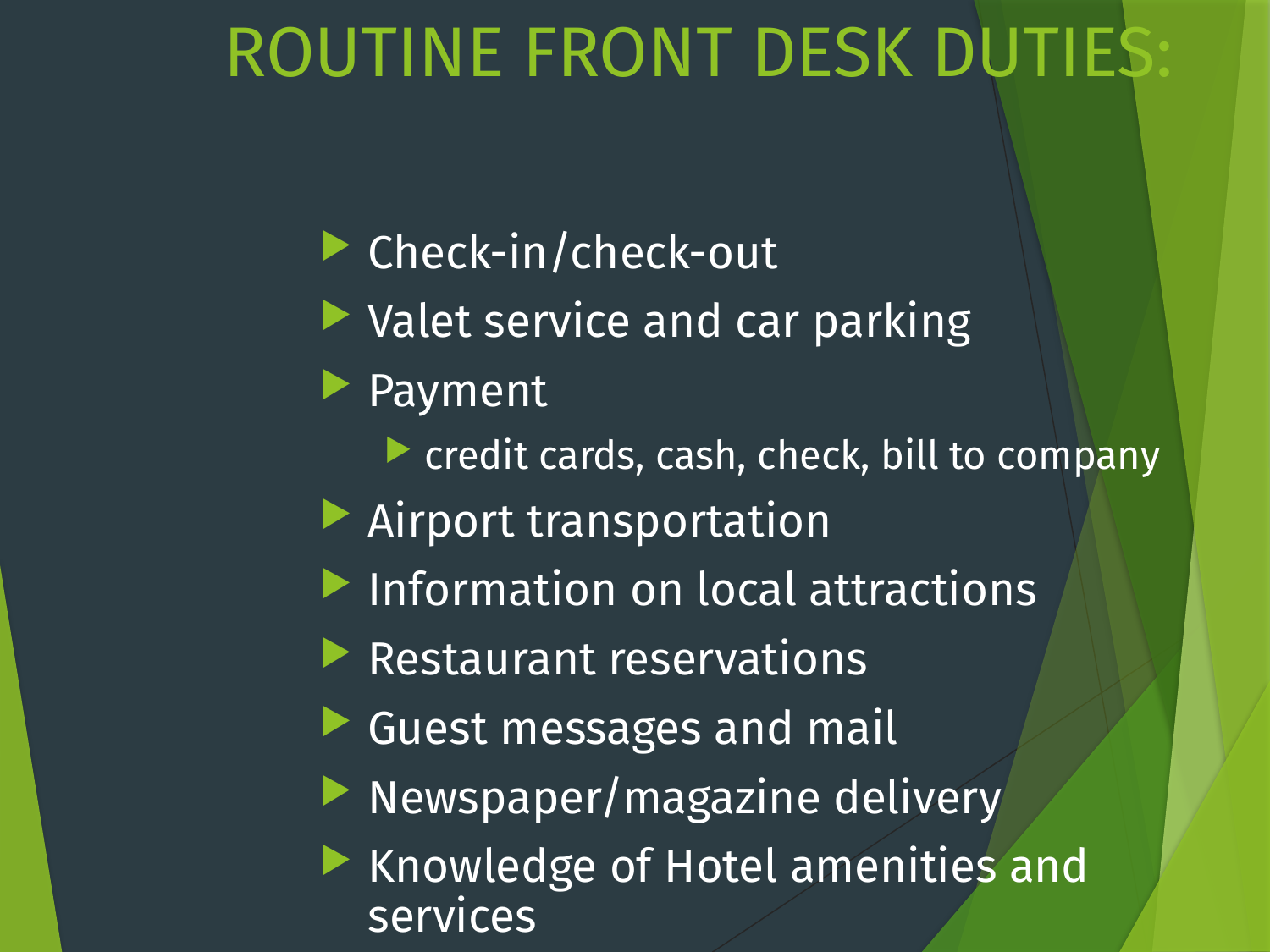

# ROUTINE FRONT DESK DUTIES:
Check-in/check-out
Valet service and car parking
Payment
credit cards, cash, check, bill to company
Airport transportation
Information on local attractions
Restaurant reservations
Guest messages and mail
Newspaper/magazine delivery
Knowledge of Hotel amenities and services